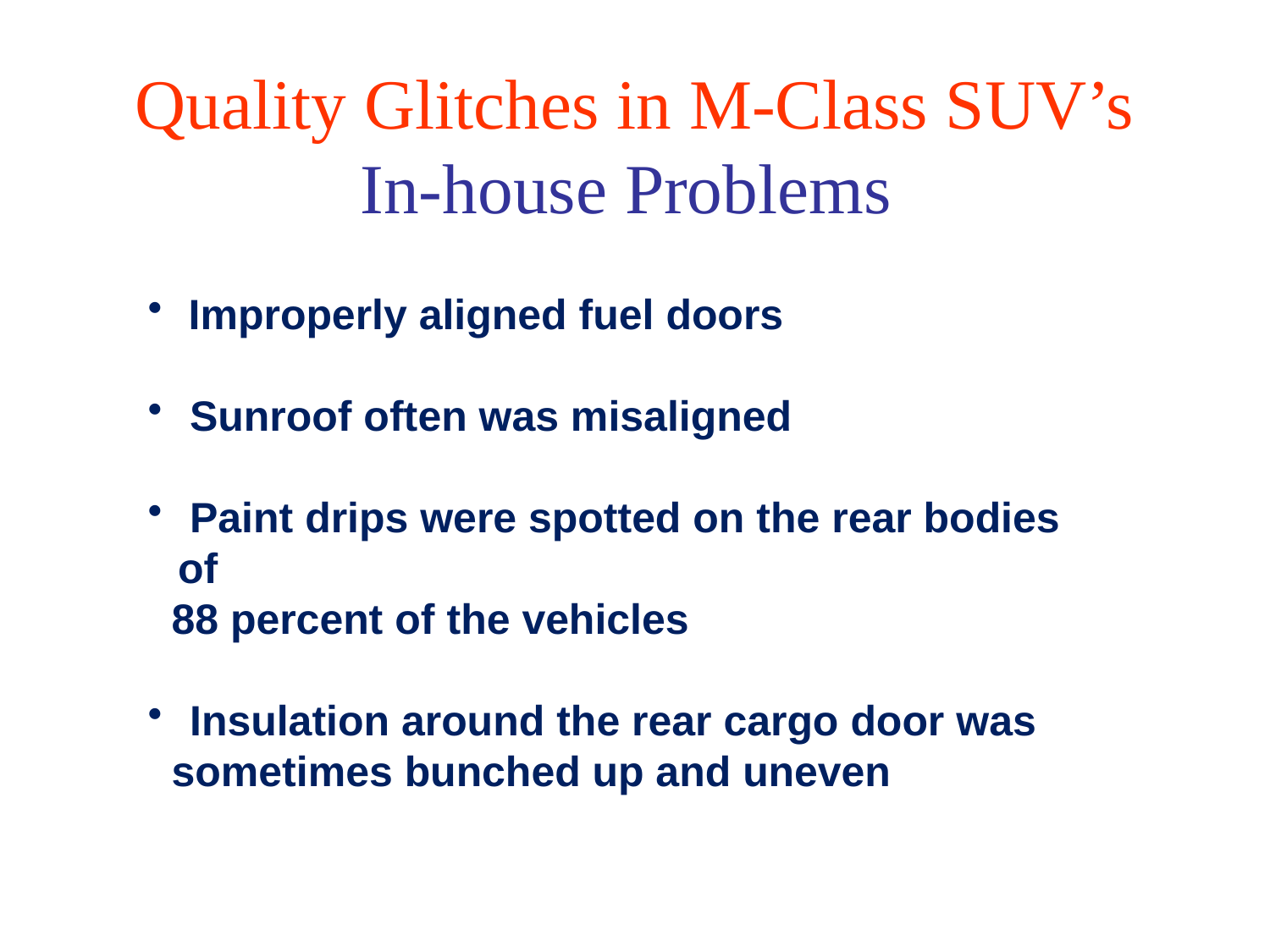

# Quality Glitches in M-Class SUV’s In-house Problems
 Improperly aligned fuel doors

 Sunroof often was misaligned

 Paint drips were spotted on the rear bodies of
  88 percent of the vehicles

 Insulation around the rear cargo door was
  sometimes bunched up and uneven